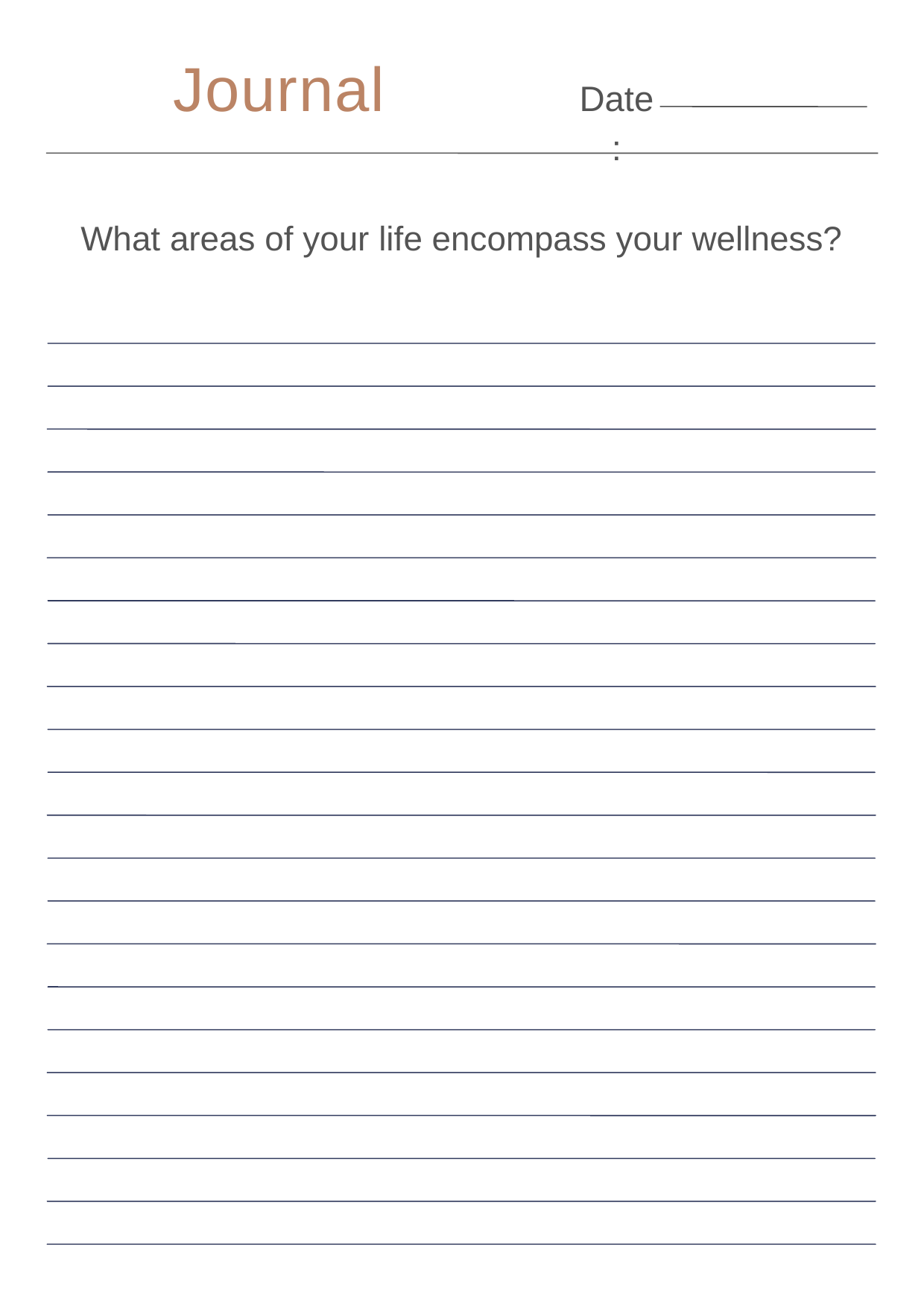

Journal
Date:

What areas of your life encompass your wellness?